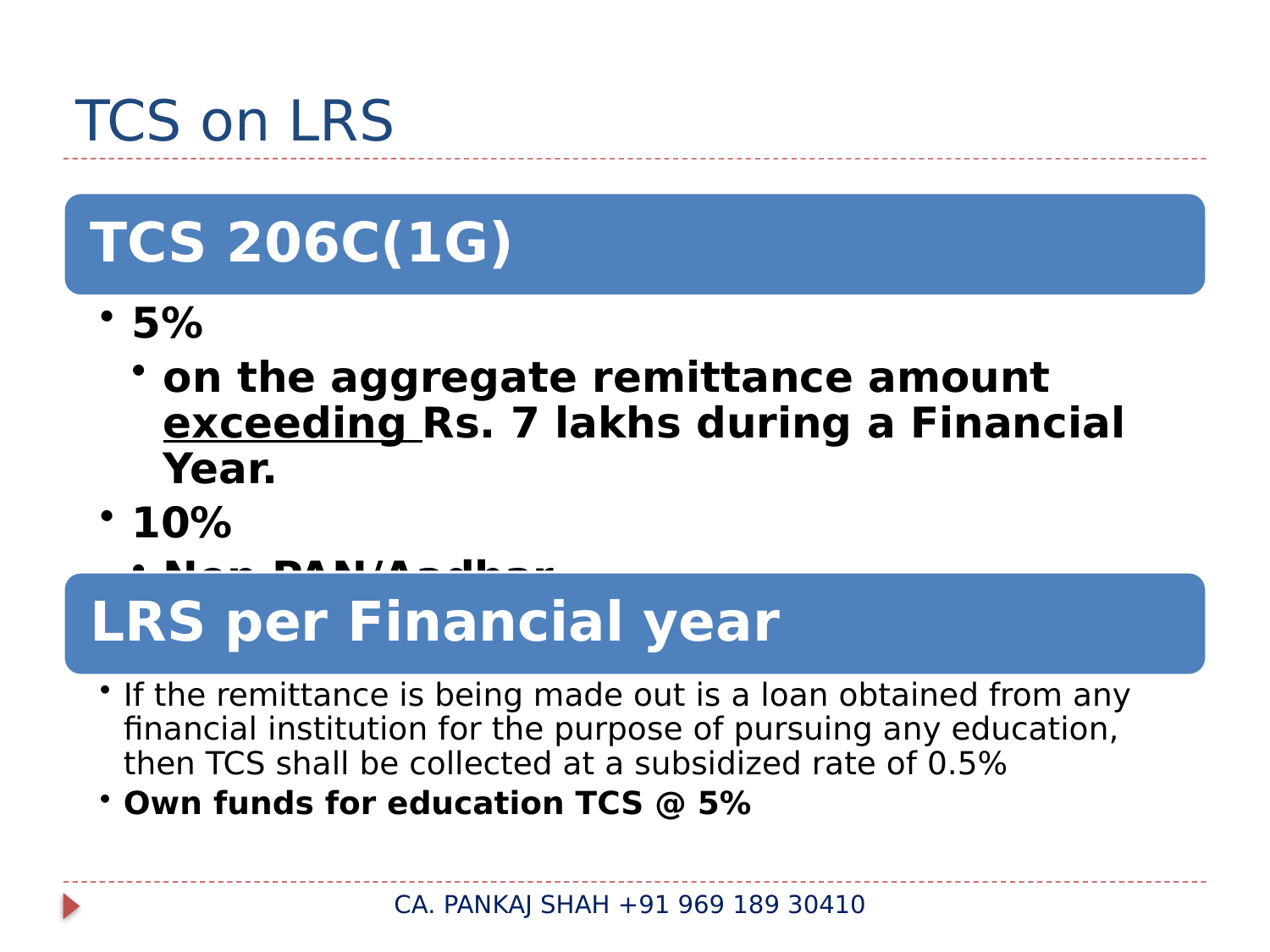

# TCS on LRS
TCS 206C(1G)
5%
on the aggregate remittance amount exceeding Rs. 7 lakhs during a Financial Year.
10%
Non PAN/Aadhar
LRS per Financial year
If the remittance is being made out is a loan obtained from any financial institution for the purpose of pursuing any education, then TCS shall be collected at a subsidized rate of 0.5%
Own funds for education TCS @ 5%
CA. PANKAJ SHAH +91 969 189 30410